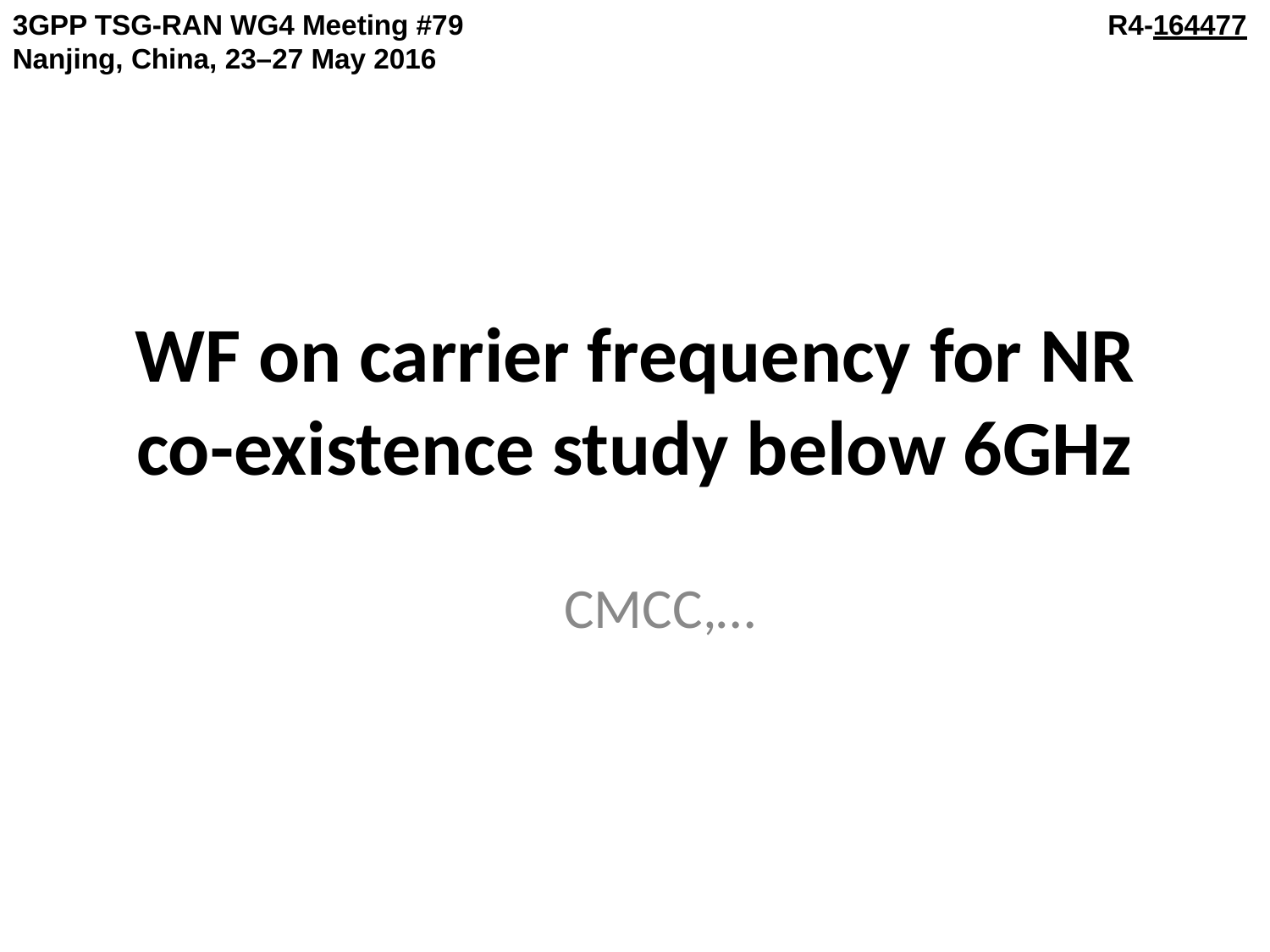

3GPP TSG-RAN WG4 Meeting #79	                                                                           R4-164477  Nanjing, China, 23–27 May 2016
# WF on carrier frequency for NR co-existence study below 6GHz
CMCC,…